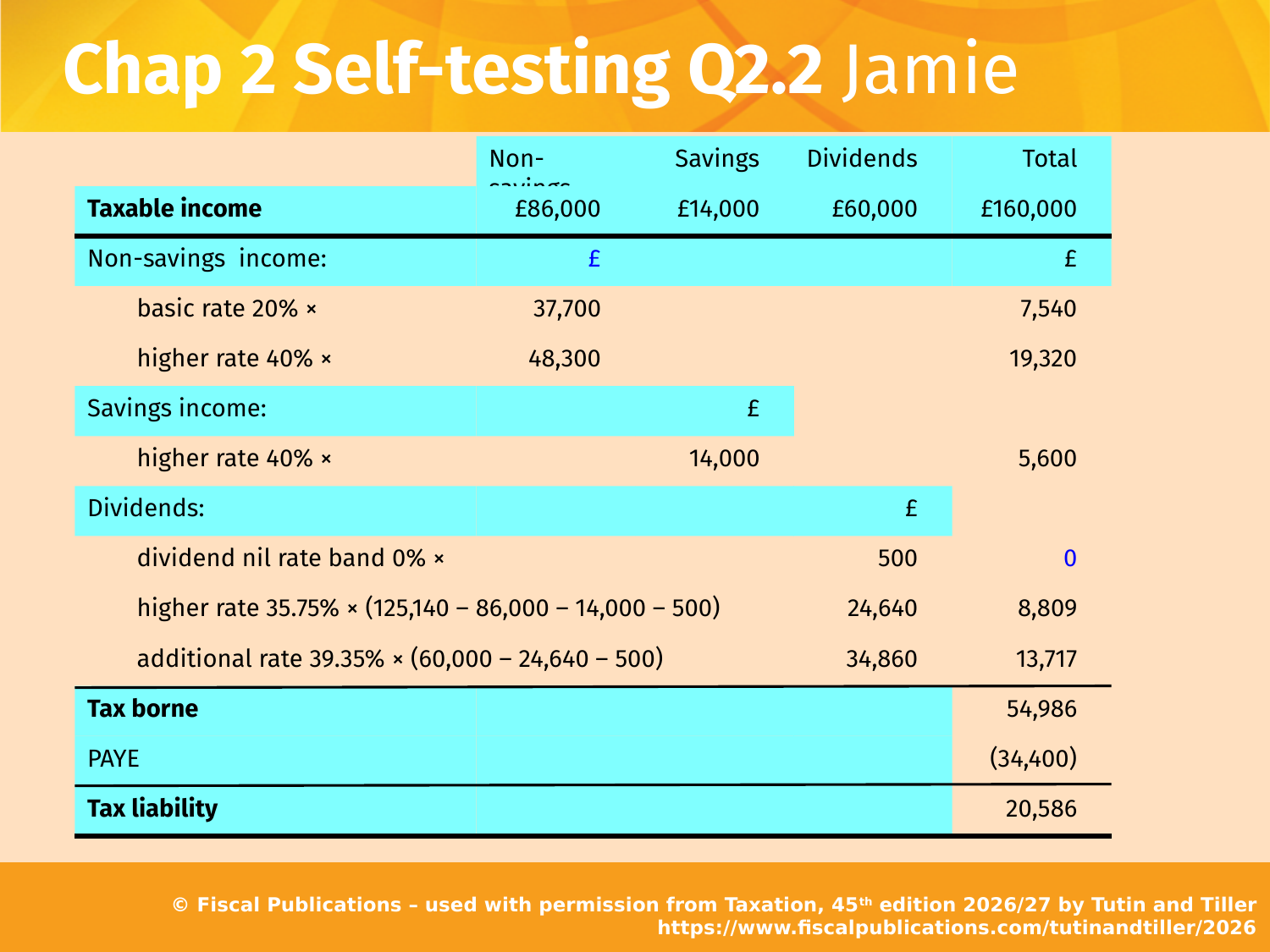

# Chap 2 Self-testing Q2.2 Jamie
	Non-savings
	Savings
	Dividends
	Total
Taxable income
	£86,000
	£14,000
	£60,000
	£160,000
Non-savings  income:
	£

	£
	basic rate 20% ×
	37,700
	7,540
	higher rate 40% ×
	48,300
	19,320
Savings income:

	£
	higher rate 40% ×
	14,000
	5,600
Dividends:

	£
	dividend nil rate band 0% ×
	500
	0
	higher rate 35.75% × (125,140 – 86,000 – 14,000 – 500)
	24,640
	8,809
	additional rate 39.35% × (60,000 – 24,640 – 500)
	34,860
	13,717
Tax borne

	54,986
PAYE

	(34,400)
Tax liability

	20,586